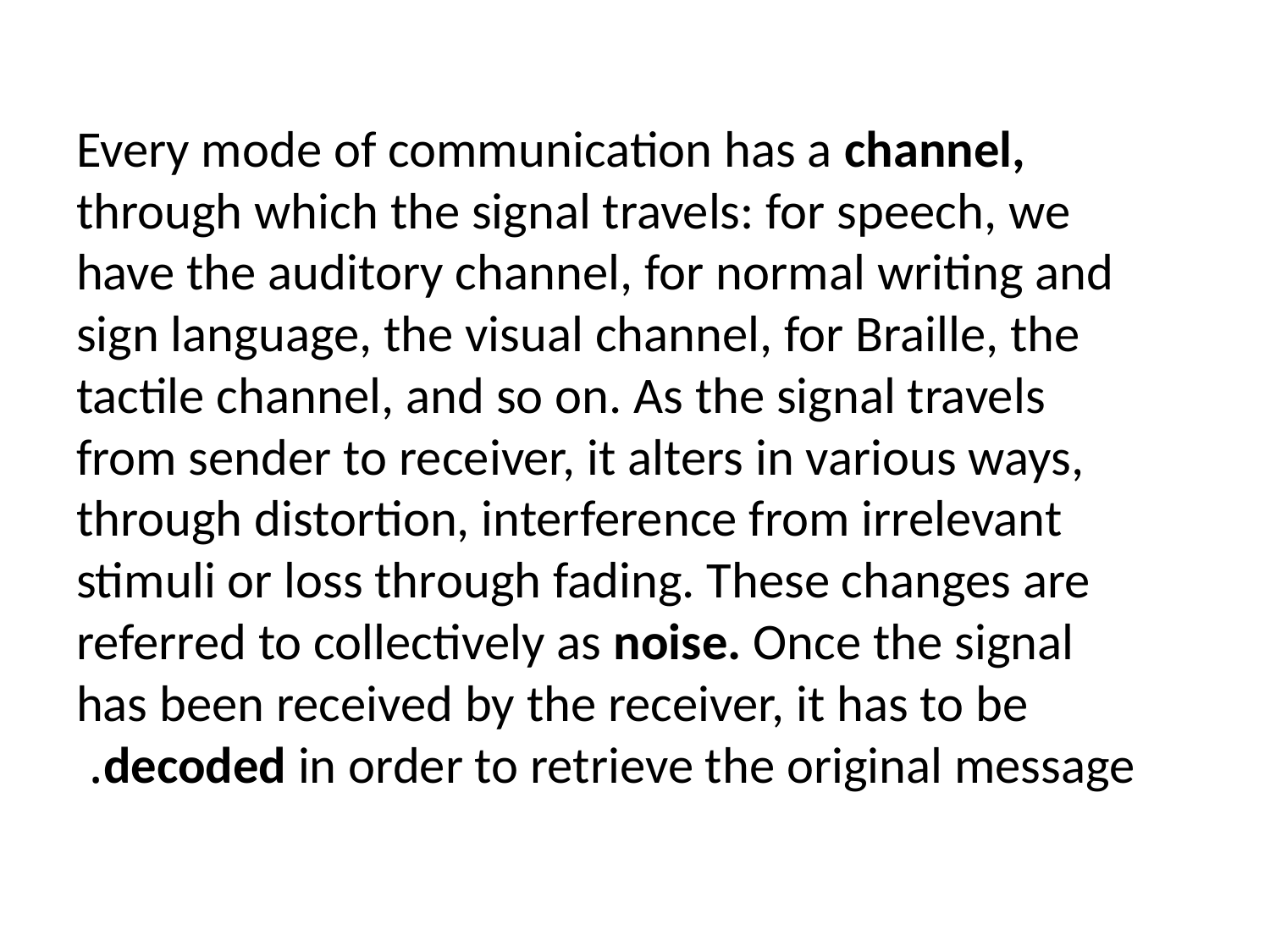

Every mode of communication has a channel, through which the signal travels: for speech, we have the auditory channel, for normal writing and sign language, the visual channel, for Braille, the tactile channel, and so on. As the signal travels from sender to receiver, it alters in various ways, through distortion, interference from irrelevant stimuli or loss through fading. These changes are referred to collectively as noise. Once the signal has been received by the receiver, it has to be decoded in order to retrieve the original message.